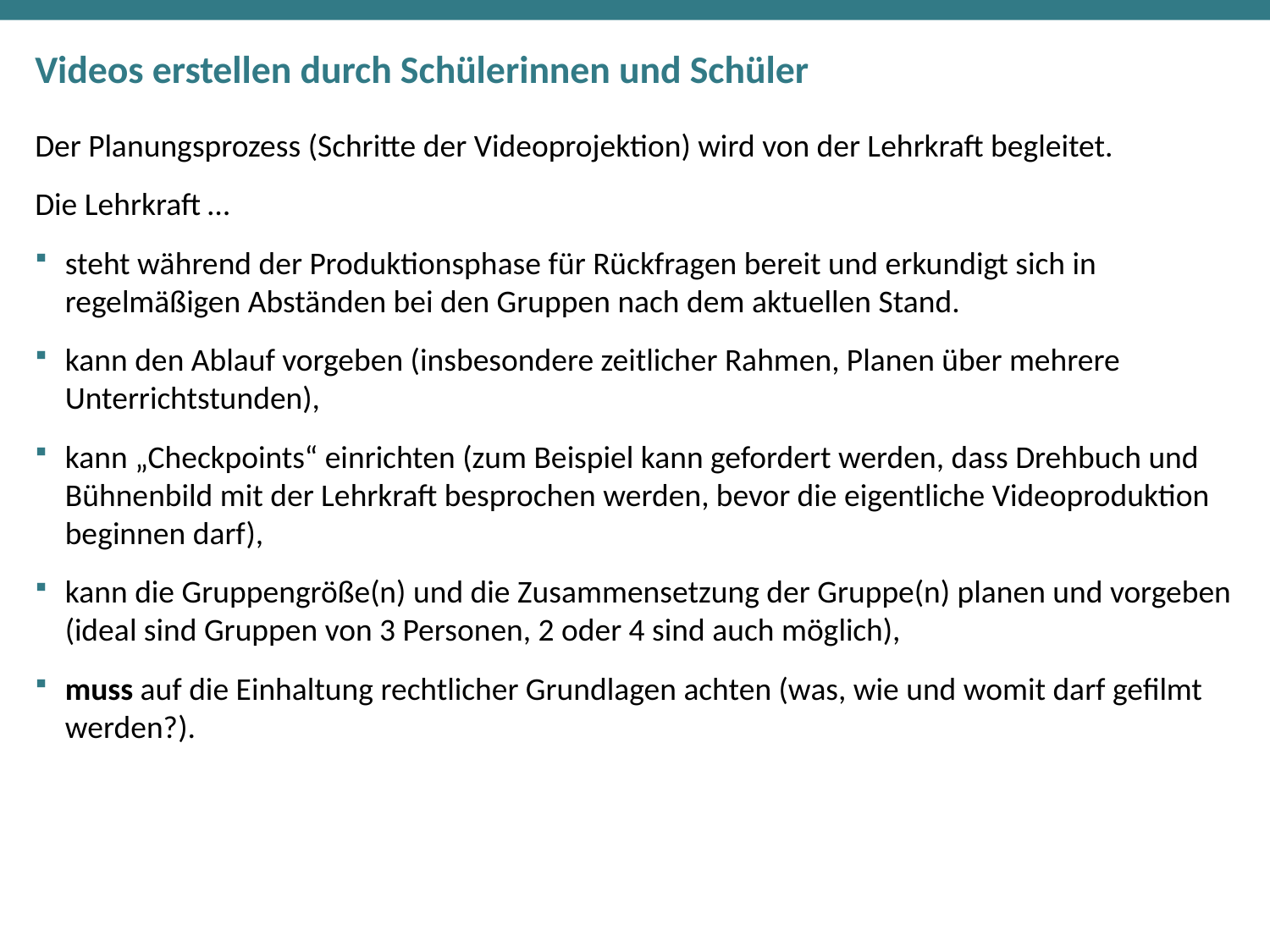

# Videos erstellen durch Schülerinnen und Schüler
Der Planungsprozess (Schritte der Videoprojektion) wird von der Lehrkraft begleitet.
Die Lehrkraft …
steht während der Produktionsphase für Rückfragen bereit und erkundigt sich in regelmäßigen Abständen bei den Gruppen nach dem aktuellen Stand.
kann den Ablauf vorgeben (insbesondere zeitlicher Rahmen, Planen über mehrere Unterrichtstunden),
kann „Checkpoints“ einrichten (zum Beispiel kann gefordert werden, dass Drehbuch und Bühnenbild mit der Lehrkraft besprochen werden, bevor die eigentliche Videoproduktion beginnen darf),
kann die Gruppengröße(n) und die Zusammensetzung der Gruppe(n) planen und vorgeben (ideal sind Gruppen von 3 Personen, 2 oder 4 sind auch möglich),
muss auf die Einhaltung rechtlicher Grundlagen achten (was, wie und womit darf gefilmt werden?).